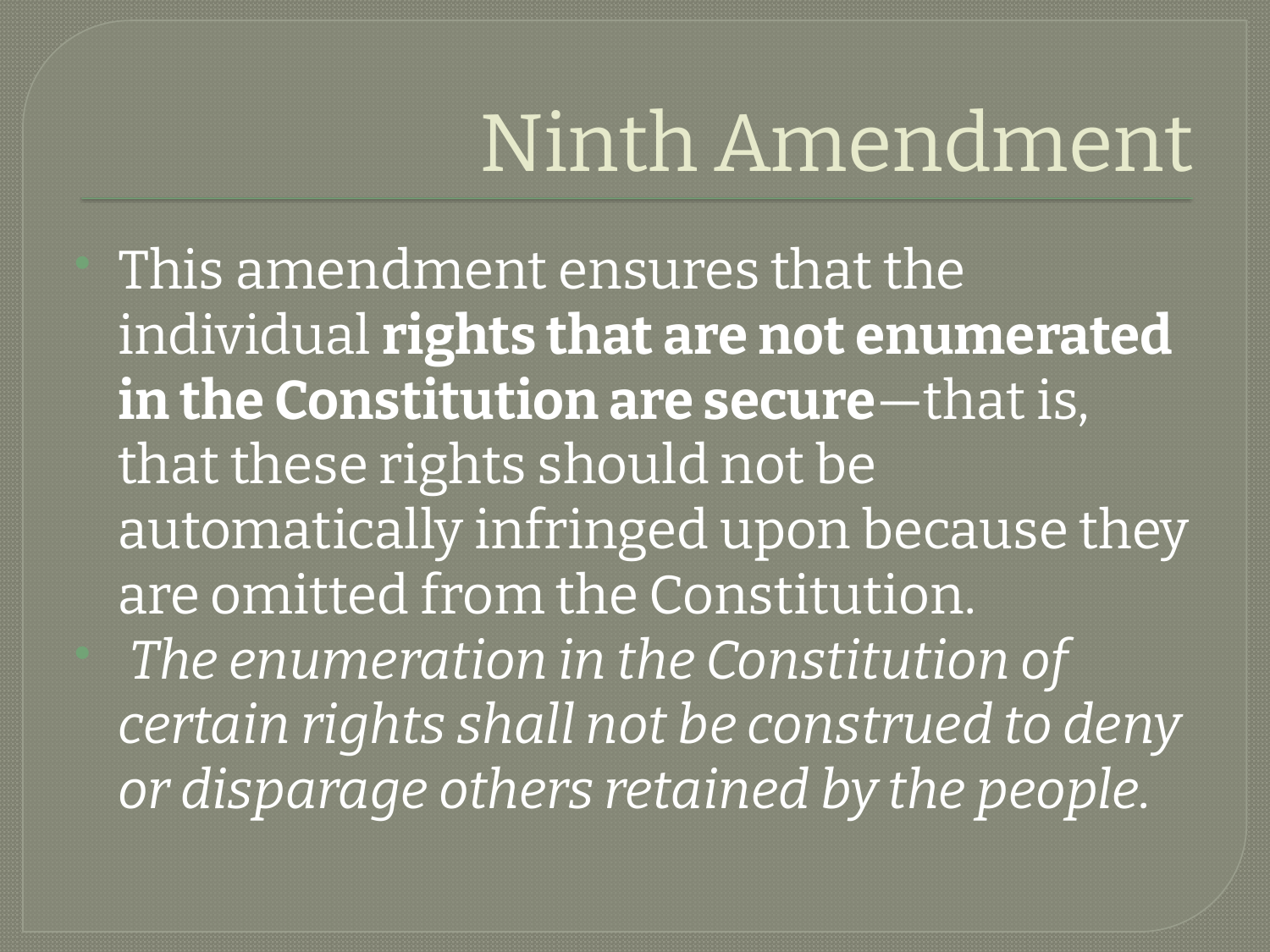

# Ninth Amendment
This amendment ensures that the individual rights that are not enumerated in the Constitution are secure—that is, that these rights should not be automatically infringed upon because they are omitted from the Constitution.
 The enumeration in the Constitution of certain rights shall not be construed to deny or disparage others retained by the people.